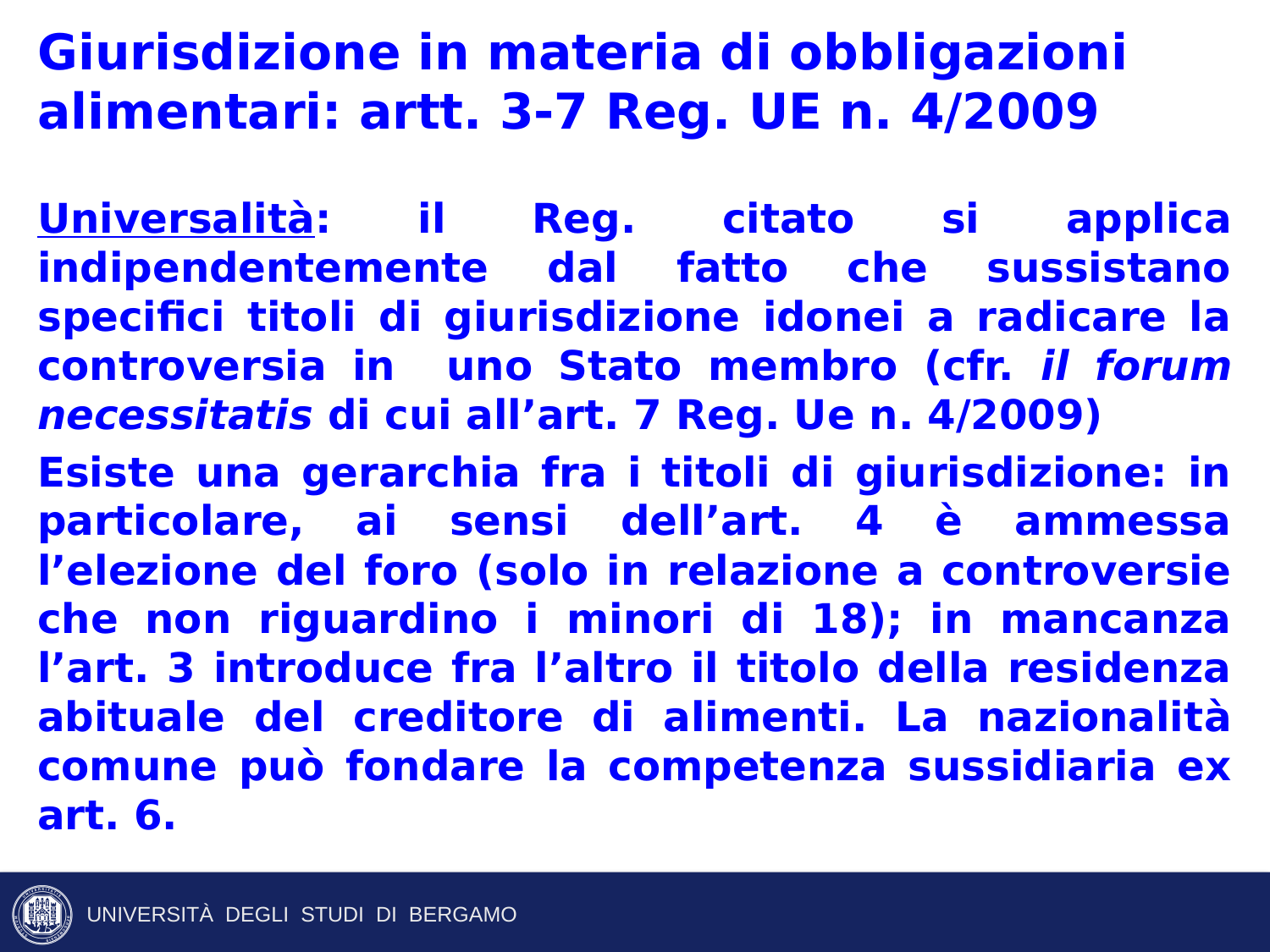

# Giurisdizione in materia di obbligazioni alimentari: artt. 3-7 Reg. UE n. 4/2009
Universalità: il Reg. citato si applica indipendentemente dal fatto che sussistano specifici titoli di giurisdizione idonei a radicare la controversia in  uno Stato membro (cfr. il forum necessitatis di cui all’art. 7 Reg. Ue n. 4/2009)
Esiste una gerarchia fra i titoli di giurisdizione: in particolare, ai sensi dell’art. 4 è ammessa l’elezione del foro (solo in relazione a controversie che non riguardino i minori di 18); in mancanza l’art. 3 introduce fra l’altro il titolo della residenza abituale del creditore di alimenti. La nazionalità comune può fondare la competenza sussidiaria ex art. 6.